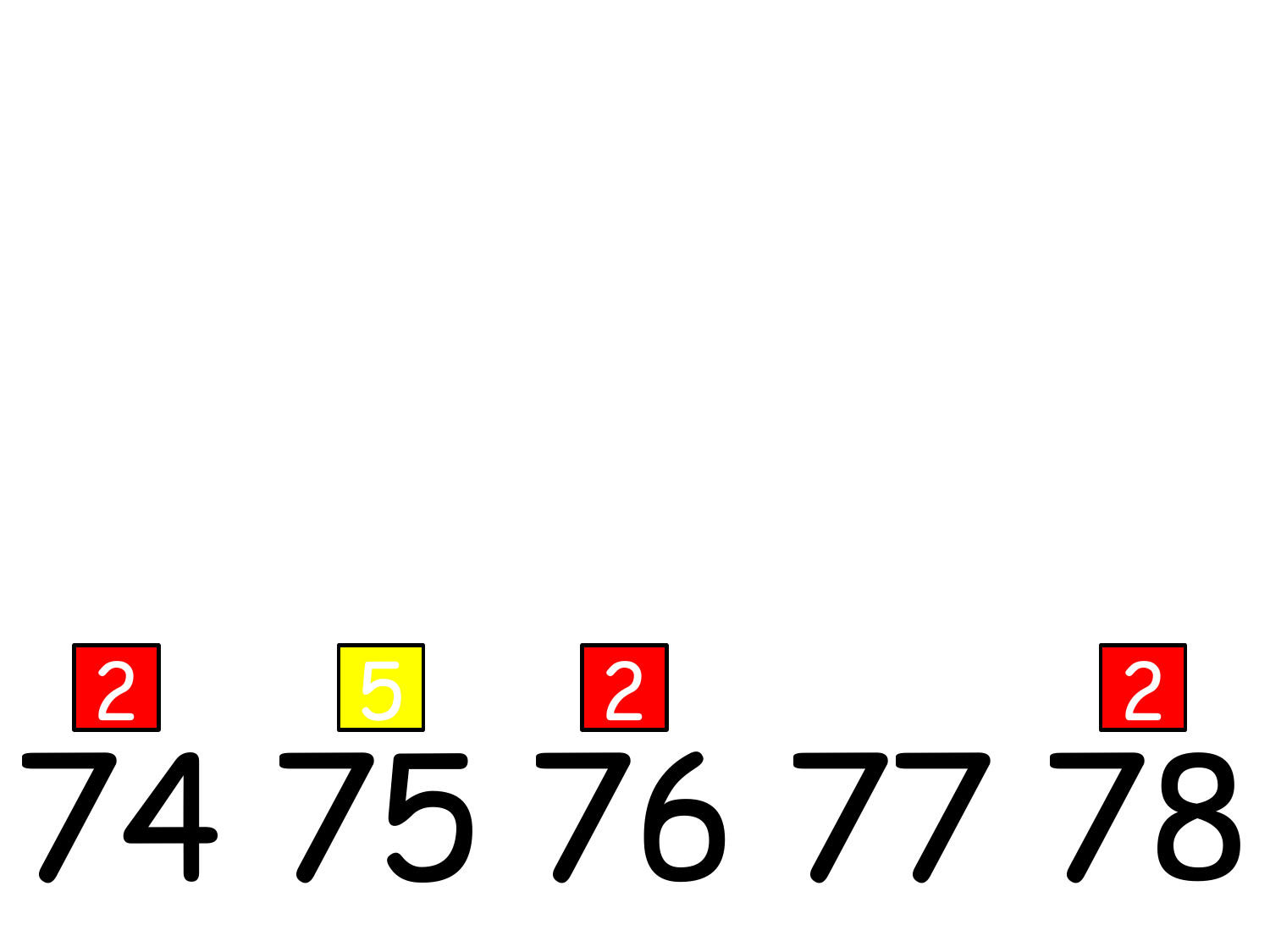

2
5
2
2
 74 75 76 77 78